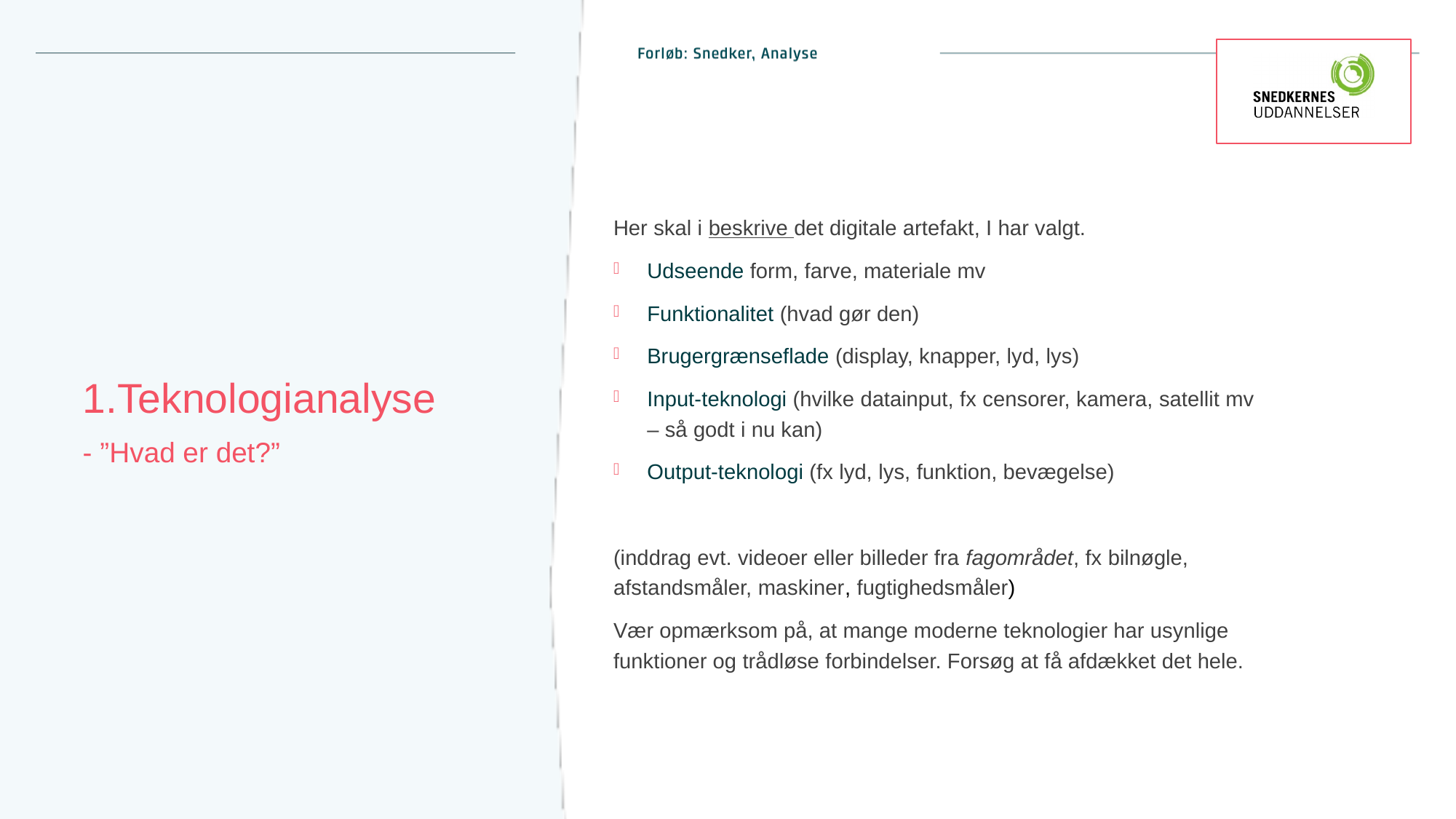

Her skal i beskrive det digitale artefakt, I har valgt.
Udseende form, farve, materiale mv
Funktionalitet (hvad gør den)
Brugergrænseflade (display, knapper, lyd, lys)
Input-teknologi (hvilke datainput, fx censorer, kamera, satellit mv
– så godt i nu kan)
Output-teknologi (fx lyd, lys, funktion, bevægelse)

(inddrag evt. videoer eller billeder fra fagområdet, fx bilnøgle,
afstandsmåler, maskiner, fugtighedsmåler)
Vær opmærksom på, at mange moderne teknologier har usynlige
funktioner og trådløse forbindelser. Forsøg at få afdækket det hele.
1.Teknologianalyse
- ”Hvad er det?”
12